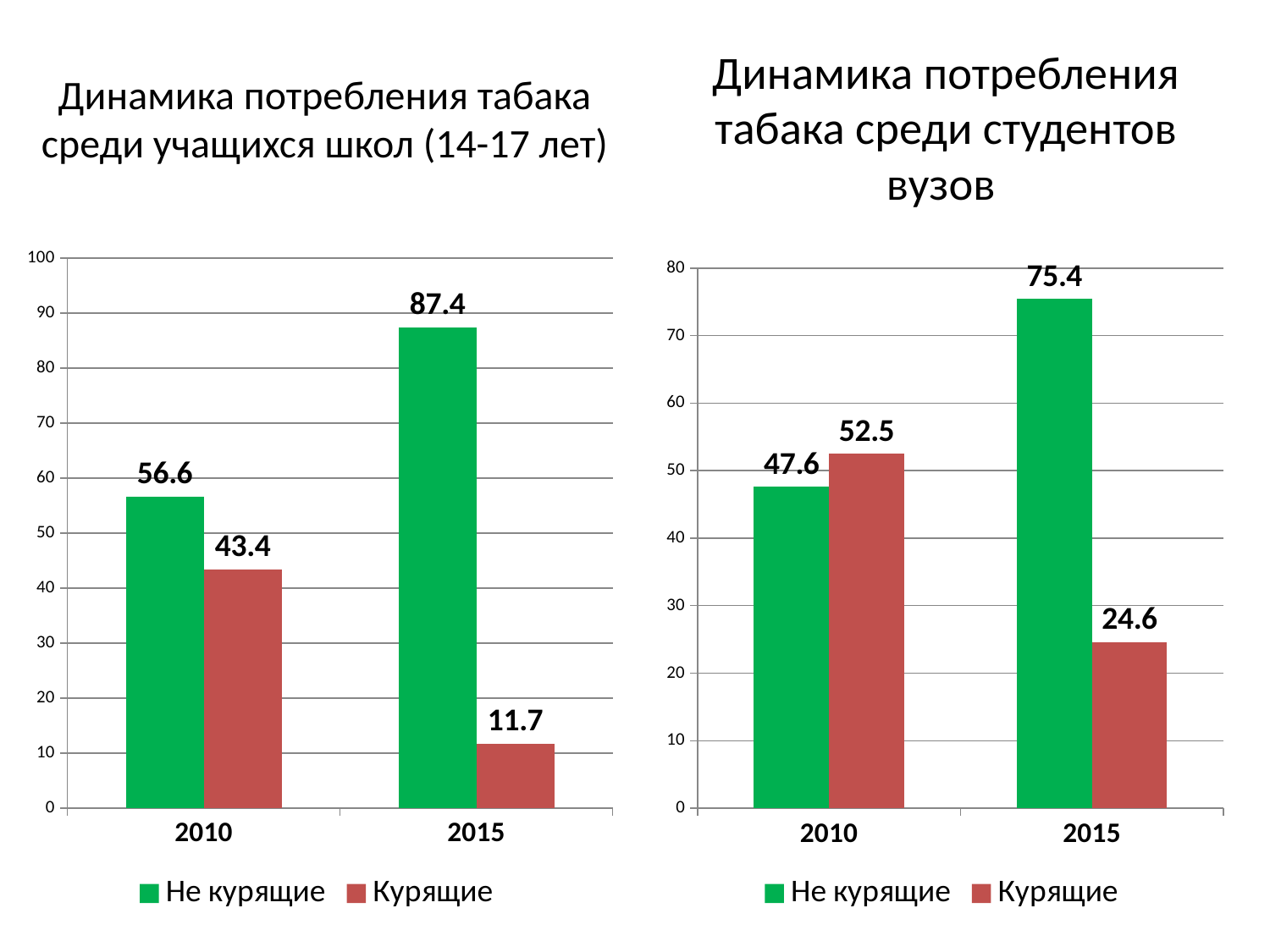

Динамика потребления табака среди студентов вузов
# Динамика потребления табака среди учащихся школ (14-17 лет)

### Chart

| Category | Не курящие | Курящие  |
|---|---|---|
| 2010 | 56.6 | 43.4 |
| 2015 | 87.4 | 11.7 |

### Chart

| Category | Не курящие | Курящие  |
|---|---|---|
| 2010 | 47.6 | 52.5 |
| 2015 | 75.4 | 24.6 |